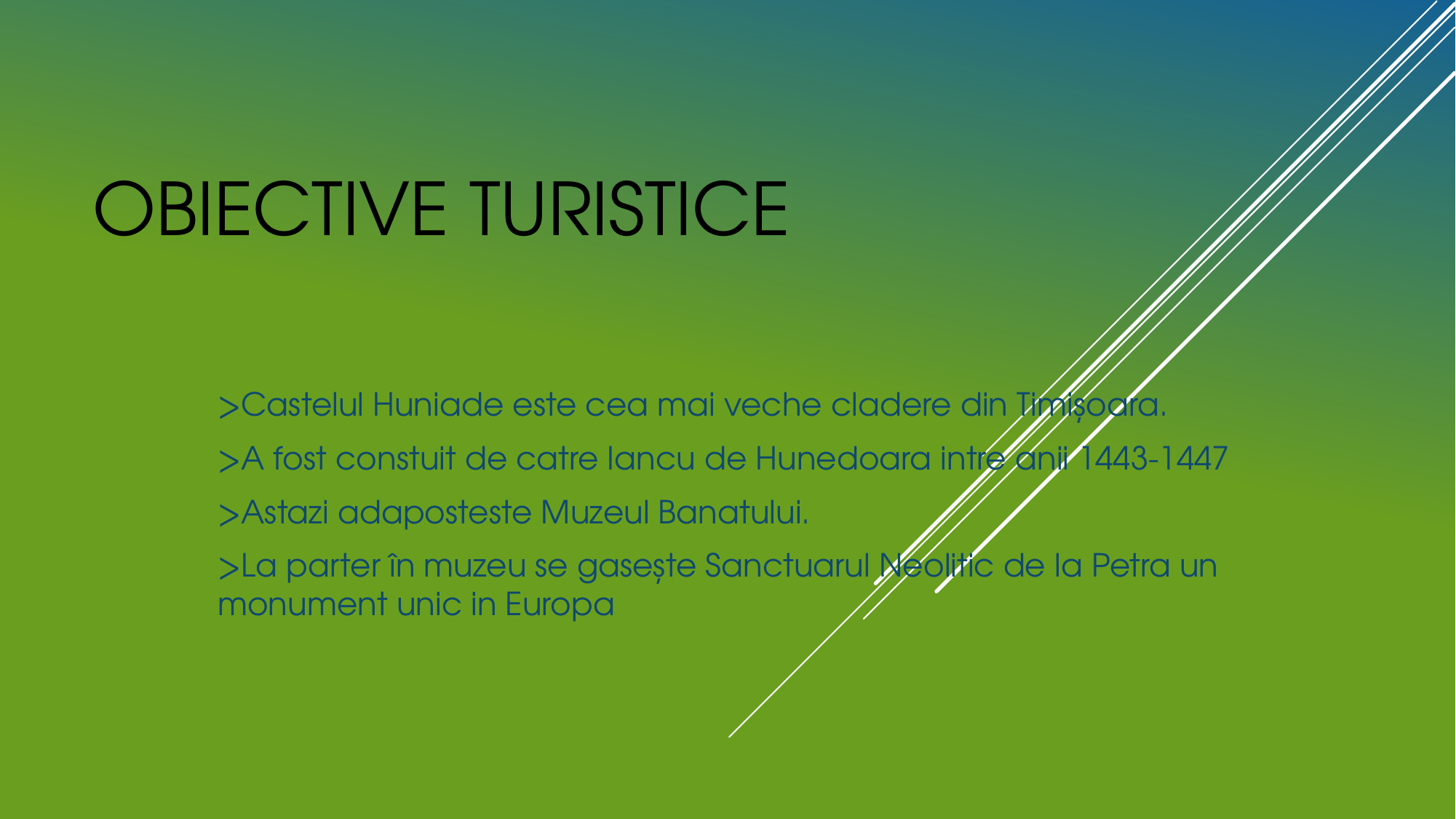

# Obiective turistice
>Castelul Huniade este cea mai veche cladere din Timișoara.
>A fost constuit de catre Iancu de Hunedoara intre anii 1443-1447
>Astazi adaposteste Muzeul Banatului.
>La parter în muzeu se gasește Sanctuarul Neolitic de la Petra un monument unic in Europa